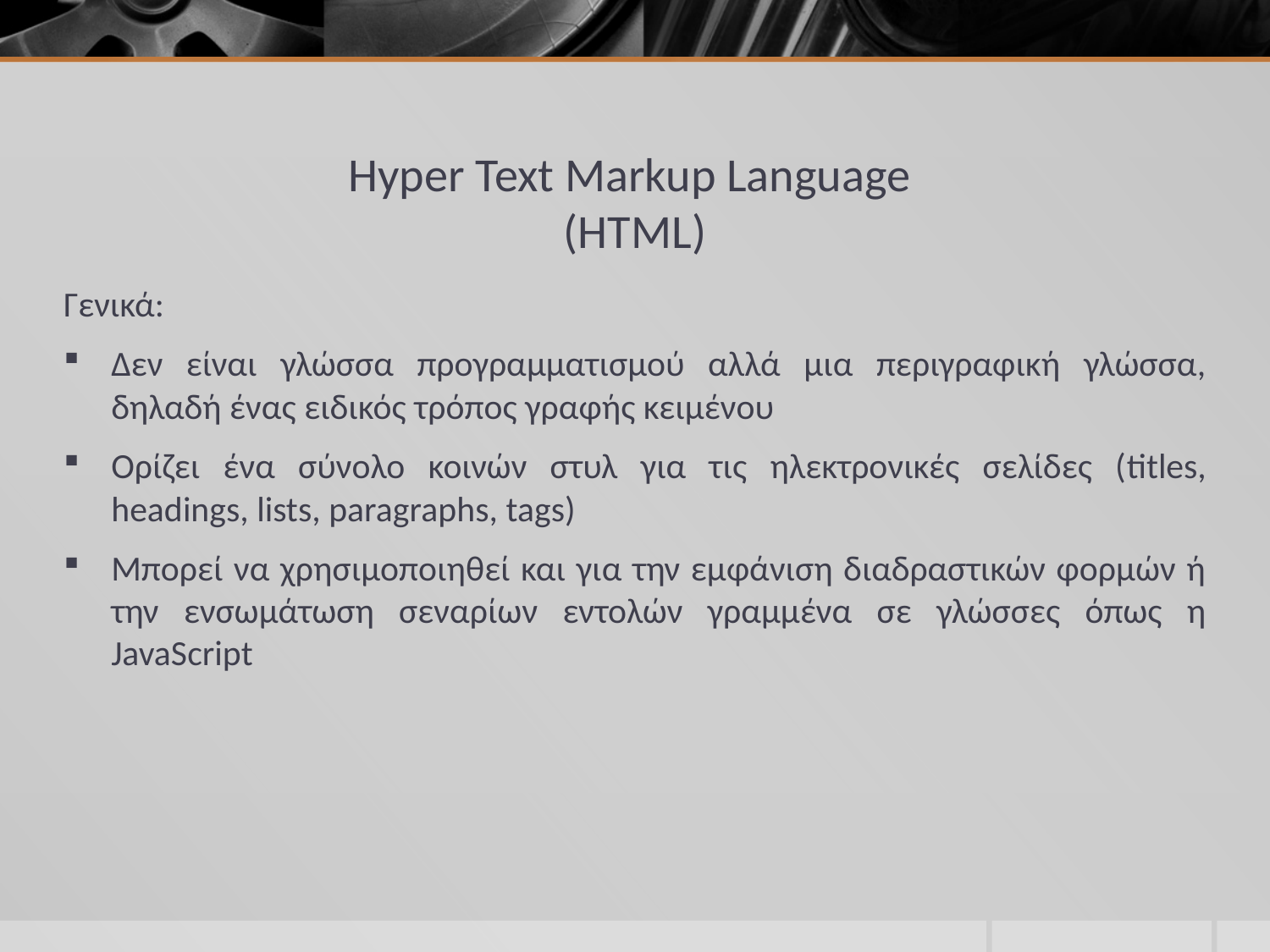

# Hyper Text Markup Language (HTML)
Γενικά:
Δεν είναι γλώσσα προγραμματισμού αλλά μια περιγραφική γλώσσα, δηλαδή ένας ειδικός τρόπος γραφής κειμένου
Ορίζει ένα σύνολο κοινών στυλ για τις ηλεκτρονικές σελίδες (titles, headings, lists, paragraphs, tags)
Μπορεί να χρησιμοποιηθεί και για την εμφάνιση διαδραστικών φορμών ή την ενσωμάτωση σεναρίων εντολών γραμμένα σε γλώσσες όπως η JavaScript